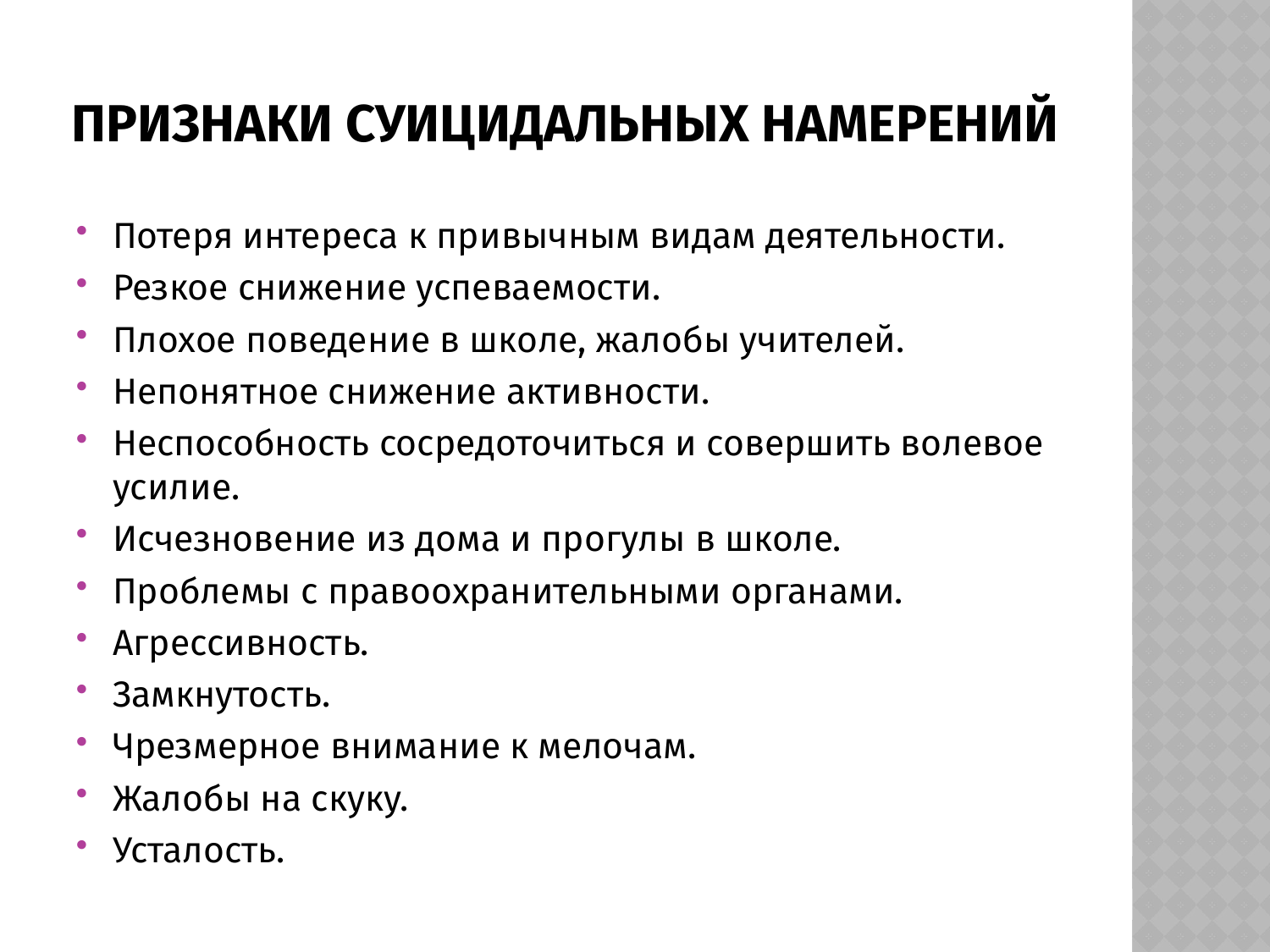

# Признаки суицидальных намерений
Потеря интереса к привычным видам деятельности.
Резкое снижение успеваемости.
Плохое поведение в школе, жалобы учителей.
Непонятное снижение активности.
Неспособность сосредоточиться и совершить волевое усилие.
Исчезновение из дома и прогулы в школе.
Проблемы с правоохранительными органами.
Агрессивность.
Замкнутость.
Чрезмерное внимание к мелочам.
Жалобы на скуку.
Усталость.